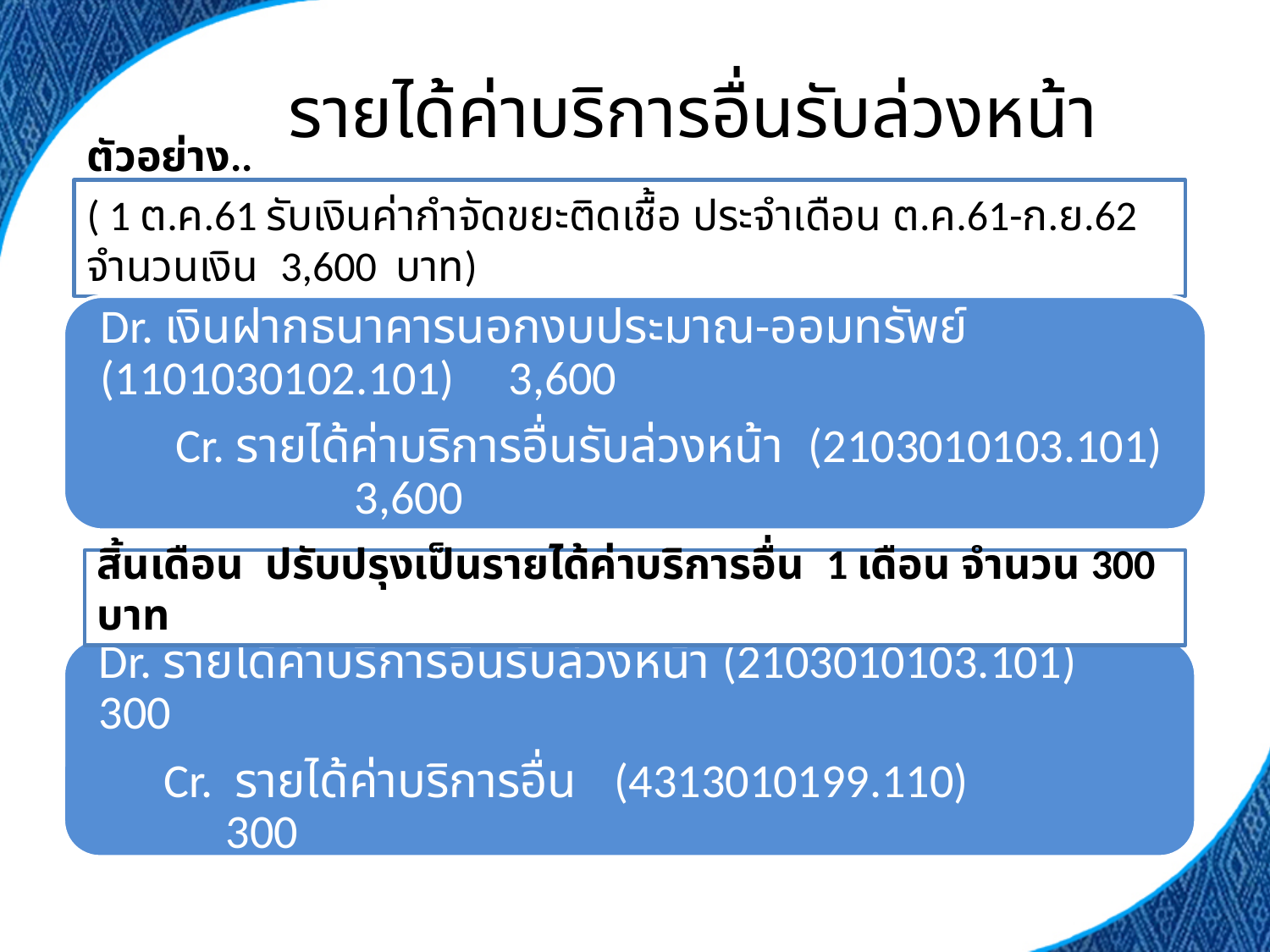

# รายได้ค่าบริการอื่นรับล่วงหน้า
ตัวอย่าง..
( 1 ต.ค.61 รับเงินค่ากำจัดขยะติดเชื้อ ประจำเดือน ต.ค.61-ก.ย.62 จำนวนเงิน  3,600  บาท)
Dr. เงินฝากธนาคารนอกงบประมาณ-ออมทรัพย์  (1101030102.101)     3,600
       Cr. รายได้ค่าบริการอื่นรับล่วงหน้า  (2103010103.101)		3,600
สิ้นเดือน  ปรับปรุงเป็นรายได้ค่าบริการอื่น  1 เดือน จำนวน 300 บาท
Dr. รายได้ค่าบริการอื่นรับล่วงหน้า (2103010103.101)      300
      Cr.  รายได้ค่าบริการอื่น   (4313010199.110)			300